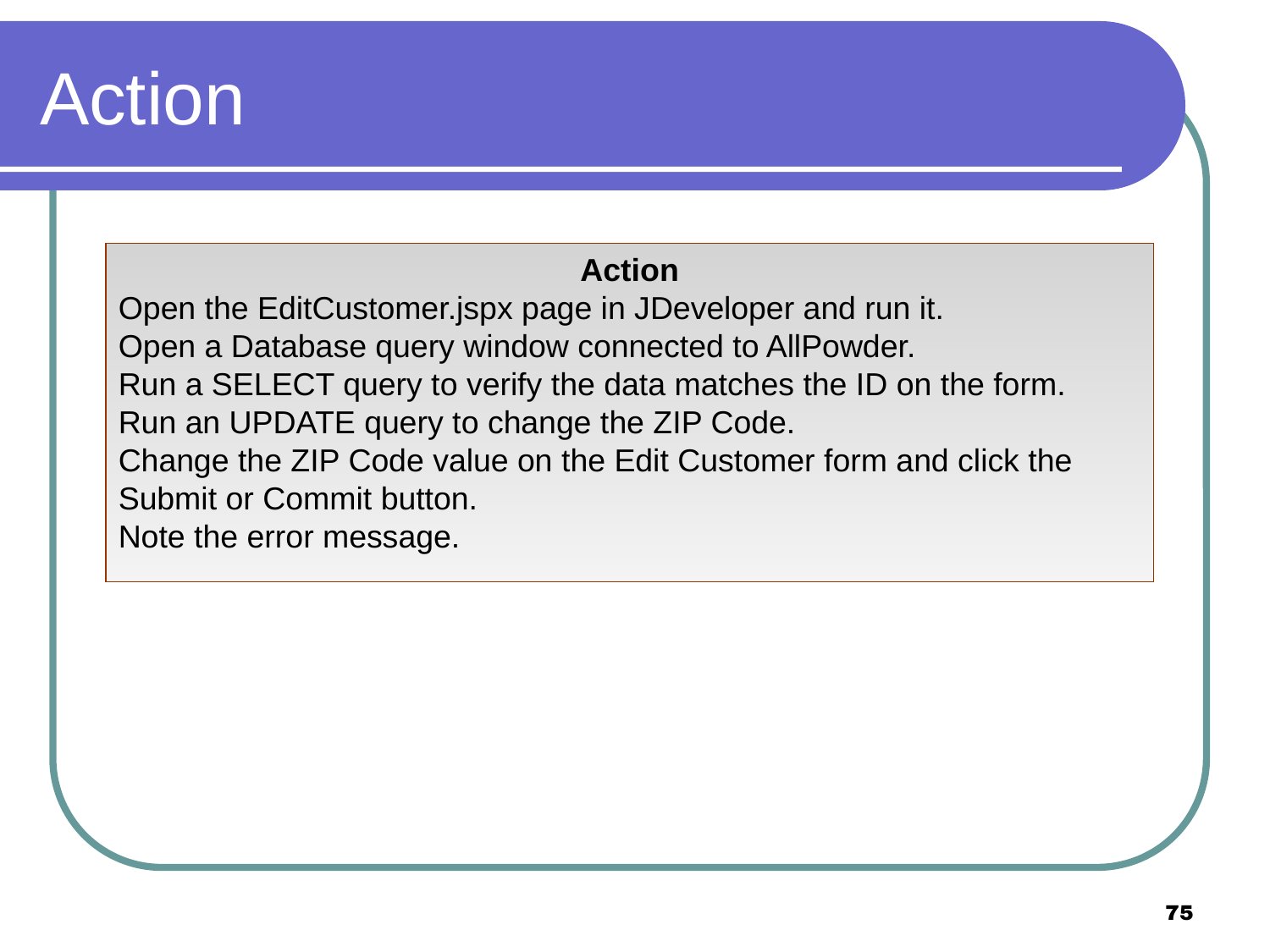

# Action
Action
Open the EditCustomer.jspx page in JDeveloper and run it.
Open a Database query window connected to AllPowder.
Run a SELECT query to verify the data matches the ID on the form.
Run an UPDATE query to change the ZIP Code.
Change the ZIP Code value on the Edit Customer form and click the Submit or Commit button.
Note the error message.

75